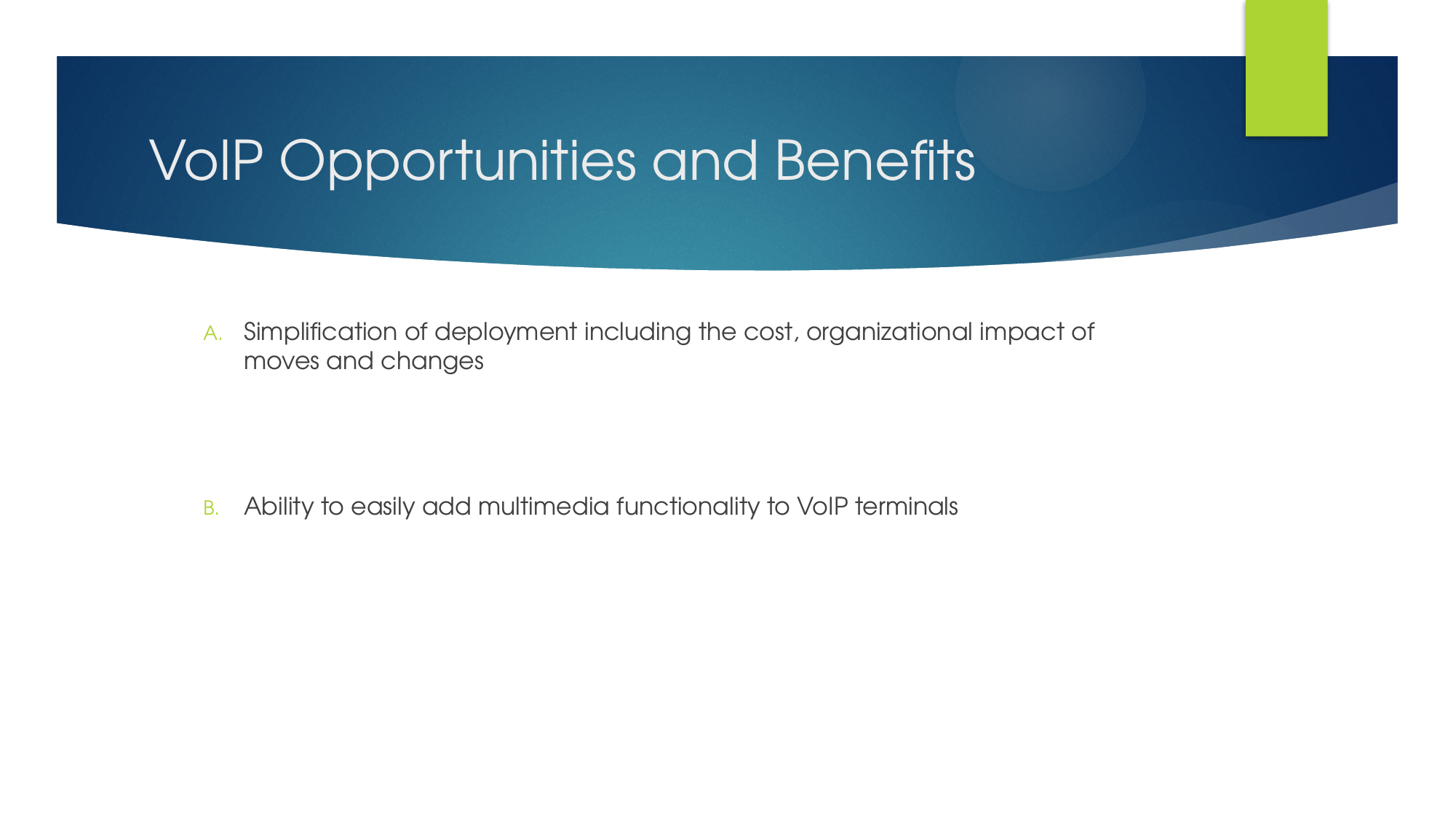

# VoIP Opportunities and Benefits
Simplification of deployment including the cost, organizational impact of moves and changes

Ability to easily add multimedia functionality to VoIP terminals